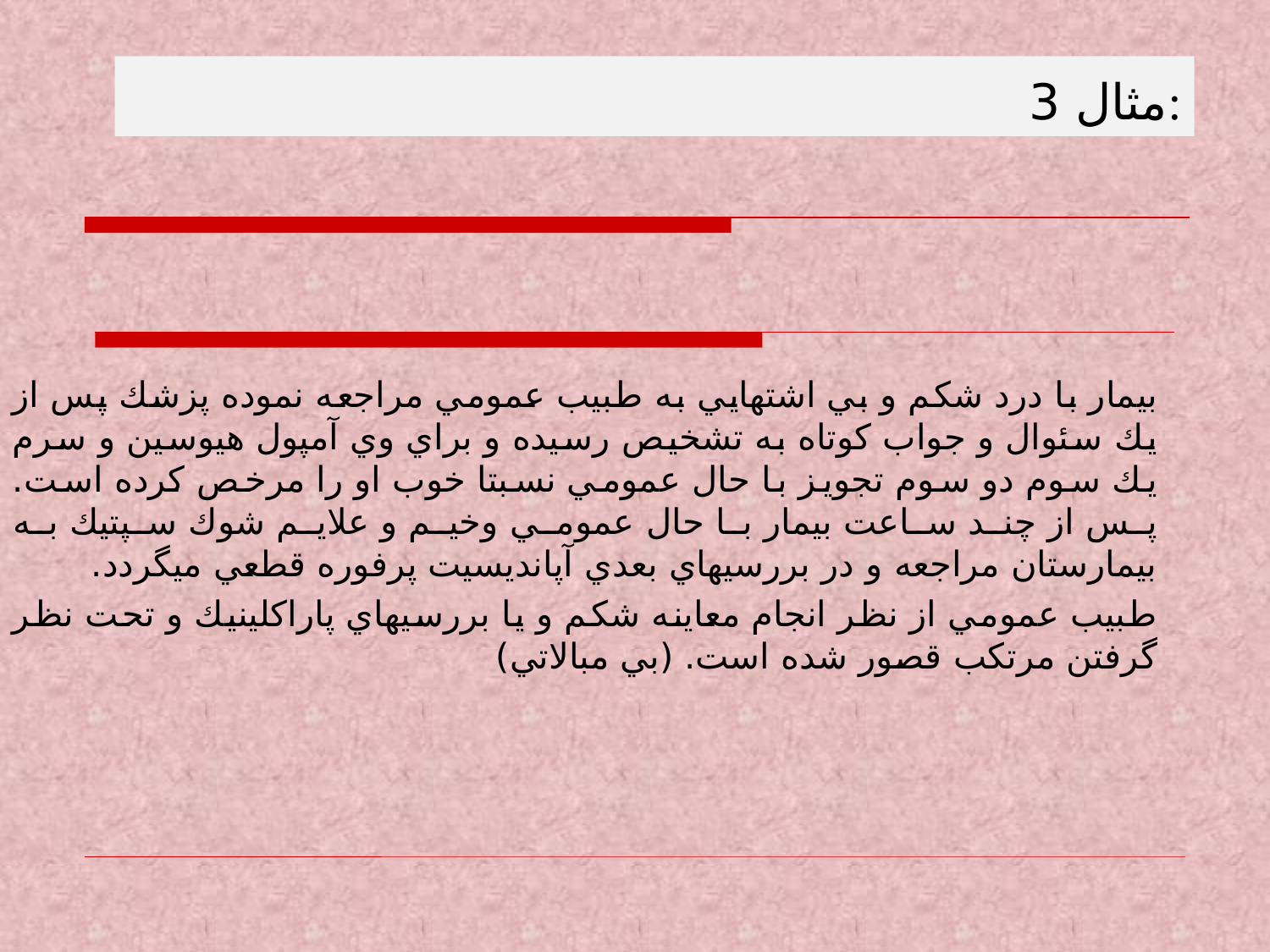

# مثال 3:
بيمار با درد شكم و بي اشتهايي به طبيب عمومي مراجعه نموده پزشك پس از يك سئوال و جواب كوتاه به تشخيص رسيده و براي وي آمپول هيوسین و سرم يك سوم دو سوم تجويز با حال عمومي نسبتا خوب او را مرخص كرده است. پس از چند ساعت بيمار با حال عمومي وخيم و علايم شوك سپتيك به بيمارستان مراجعه و در بررسيهاي بعدي آپانديسيت پرفوره قطعي ميگردد.
طبيب عمومي از نظر انجام معاينه شكم و يا بررسيهاي پاراكلينيك و تحت نظر گرفتن مرتكب قصور شده است. (بي مبالاتي)